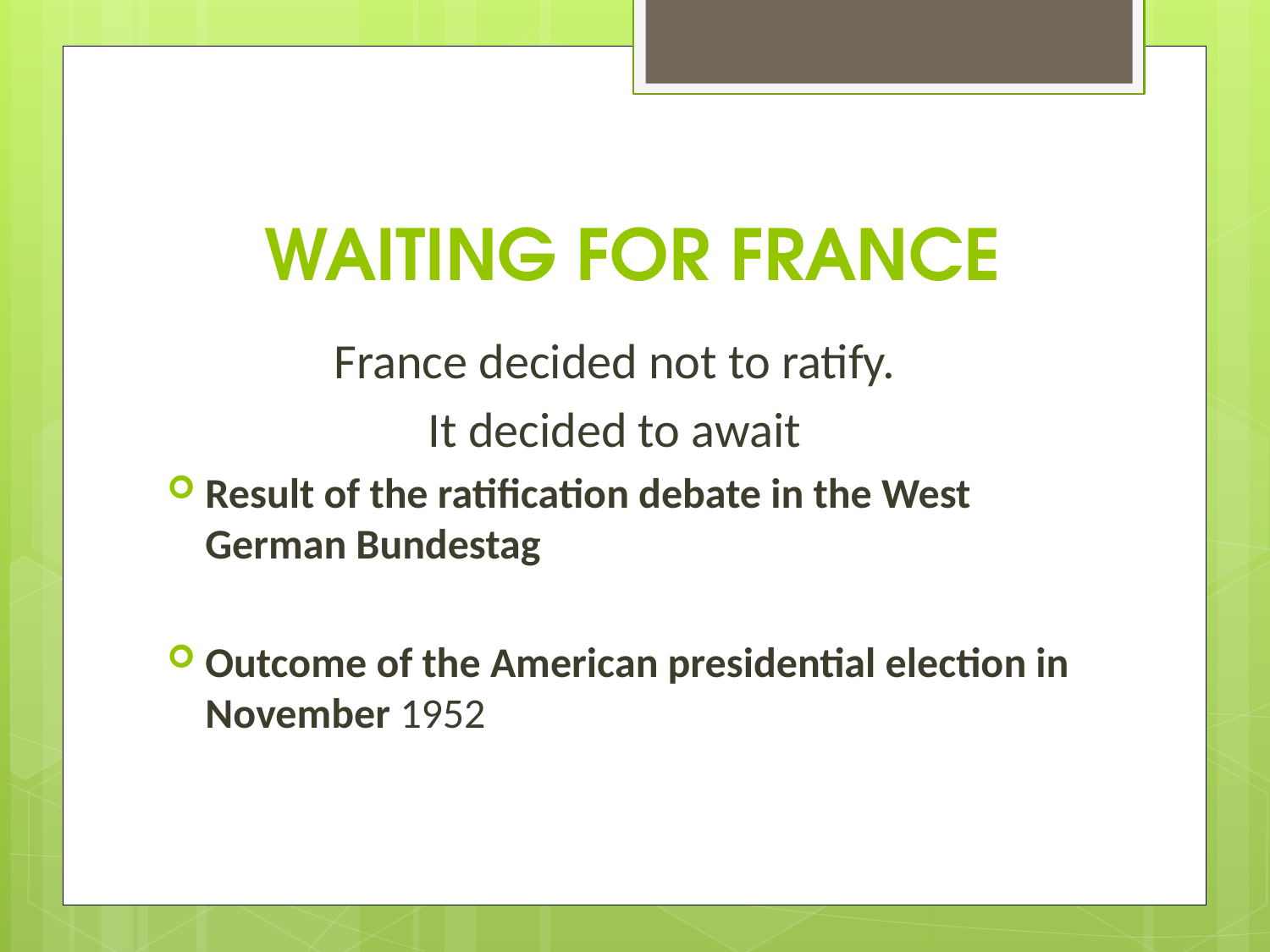

# WAITING FOR FRANCE
France decided not to ratify.
It decided to await
Result of the ratification debate in the West German Bundestag

Outcome of the American presidential election in November 1952